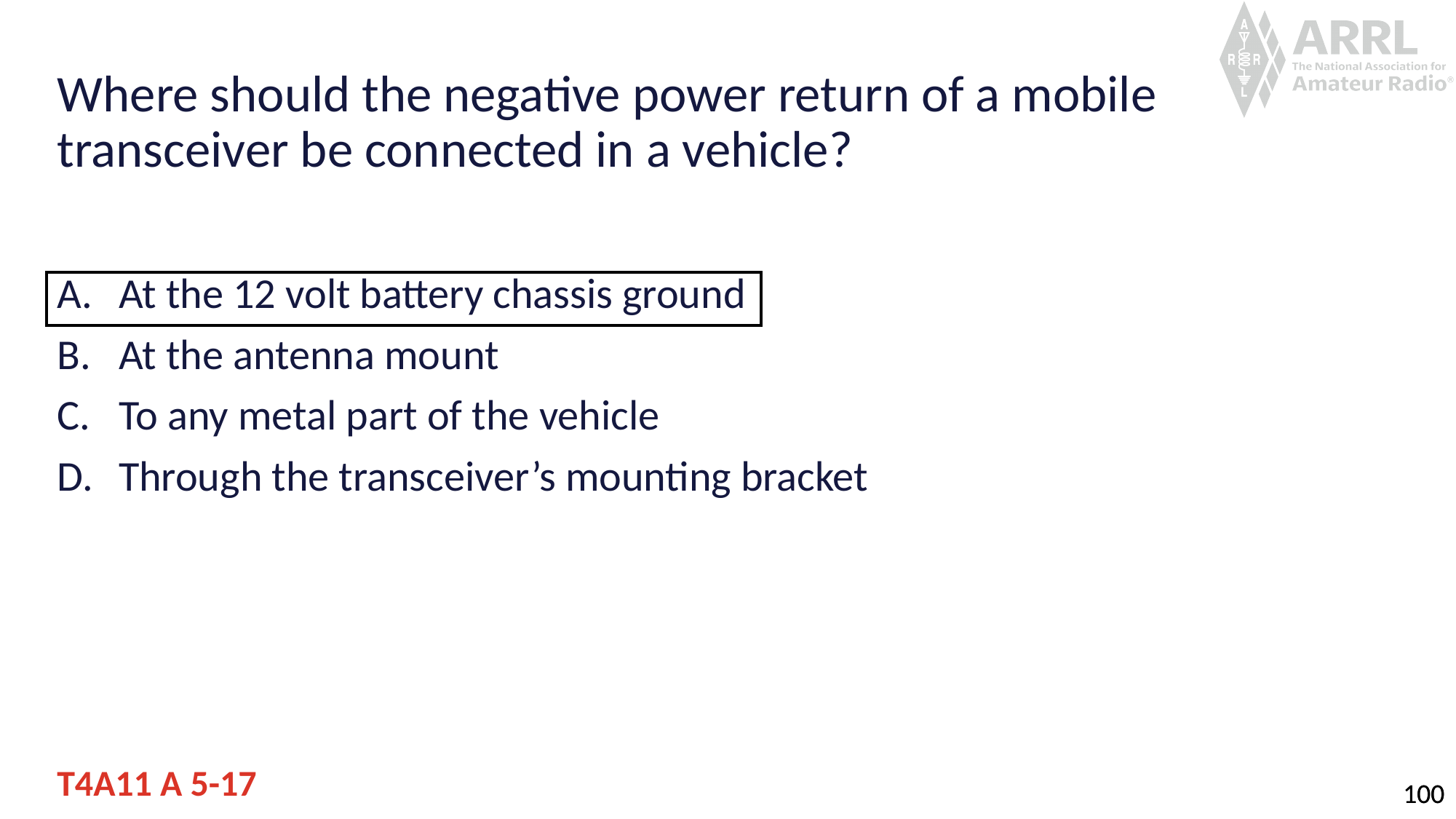

# Where should the negative power return of a mobile transceiver be connected in a vehicle?
At the 12 volt battery chassis ground
At the antenna mount
To any metal part of the vehicle
Through the transceiver’s mounting bracket

T4A11 A 5-17